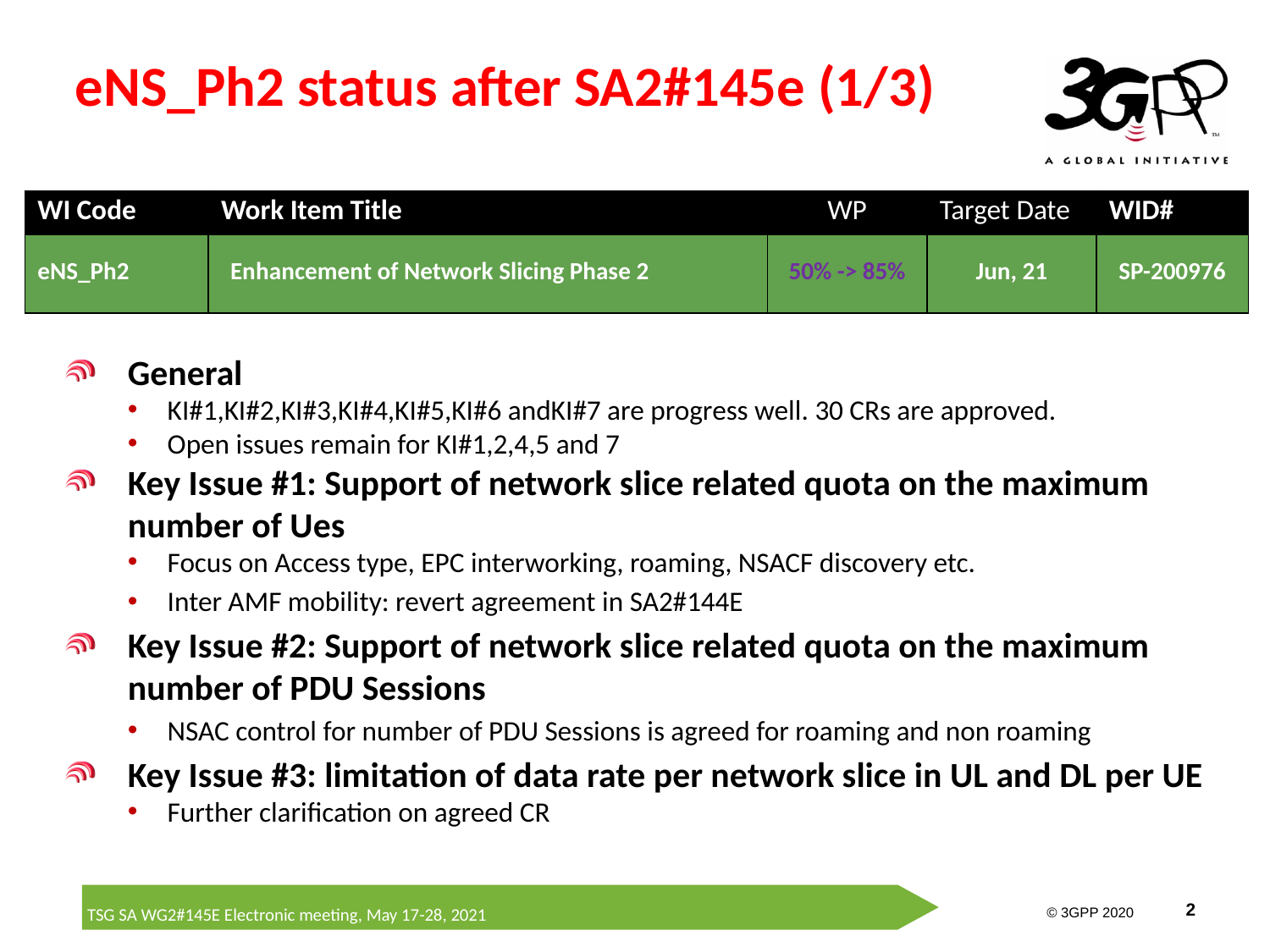

# eNS_Ph2 status after SA2#145e (1/3)
| WI Code | Work Item Title | WP | Target Date | WID# |
| --- | --- | --- | --- | --- |
| eNS\_Ph2 | Enhancement of Network Slicing Phase 2 | 50% -> 85% | Jun, 21 | SP-200976 |
General
KI#1,KI#2,KI#3,KI#4,KI#5,KI#6 andKI#7 are progress well. 30 CRs are approved.
Open issues remain for KI#1,2,4,5 and 7
Key Issue #1: Support of network slice related quota on the maximum number of Ues
Focus on Access type, EPC interworking, roaming, NSACF discovery etc.
Inter AMF mobility: revert agreement in SA2#144E
Key Issue #2: Support of network slice related quota on the maximum number of PDU Sessions
NSAC control for number of PDU Sessions is agreed for roaming and non roaming
Key Issue #3: limitation of data rate per network slice in UL and DL per UE
Further clarification on agreed CR